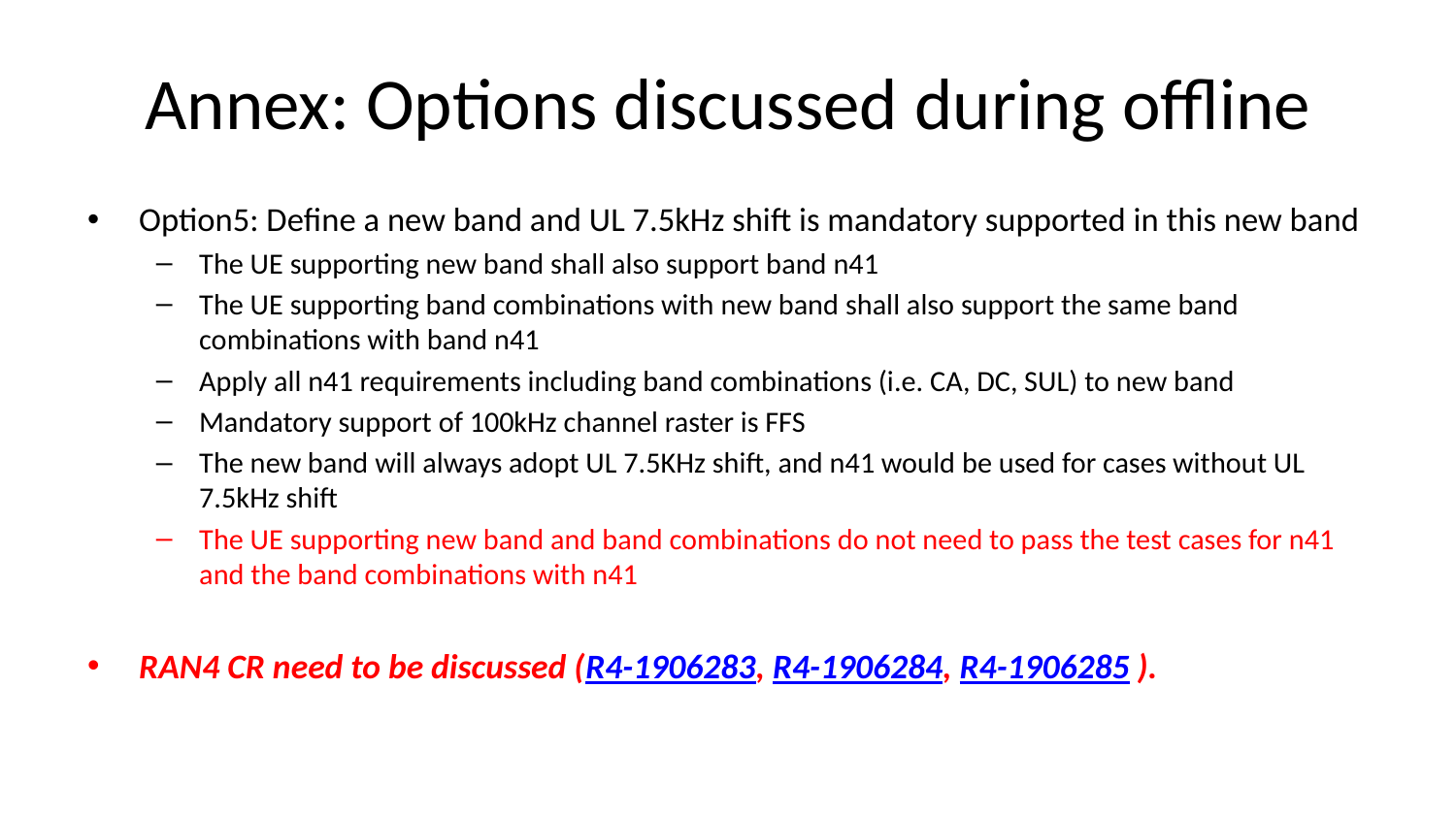

# Annex: Options discussed during offline
Option5: Define a new band and UL 7.5kHz shift is mandatory supported in this new band
The UE supporting new band shall also support band n41
The UE supporting band combinations with new band shall also support the same band combinations with band n41
Apply all n41 requirements including band combinations (i.e. CA, DC, SUL) to new band
Mandatory support of 100kHz channel raster is FFS
The new band will always adopt UL 7.5KHz shift, and n41 would be used for cases without UL 7.5kHz shift
The UE supporting new band and band combinations do not need to pass the test cases for n41 and the band combinations with n41

RAN4 CR need to be discussed (R4-1906283, R4-1906284, R4-1906285 ).